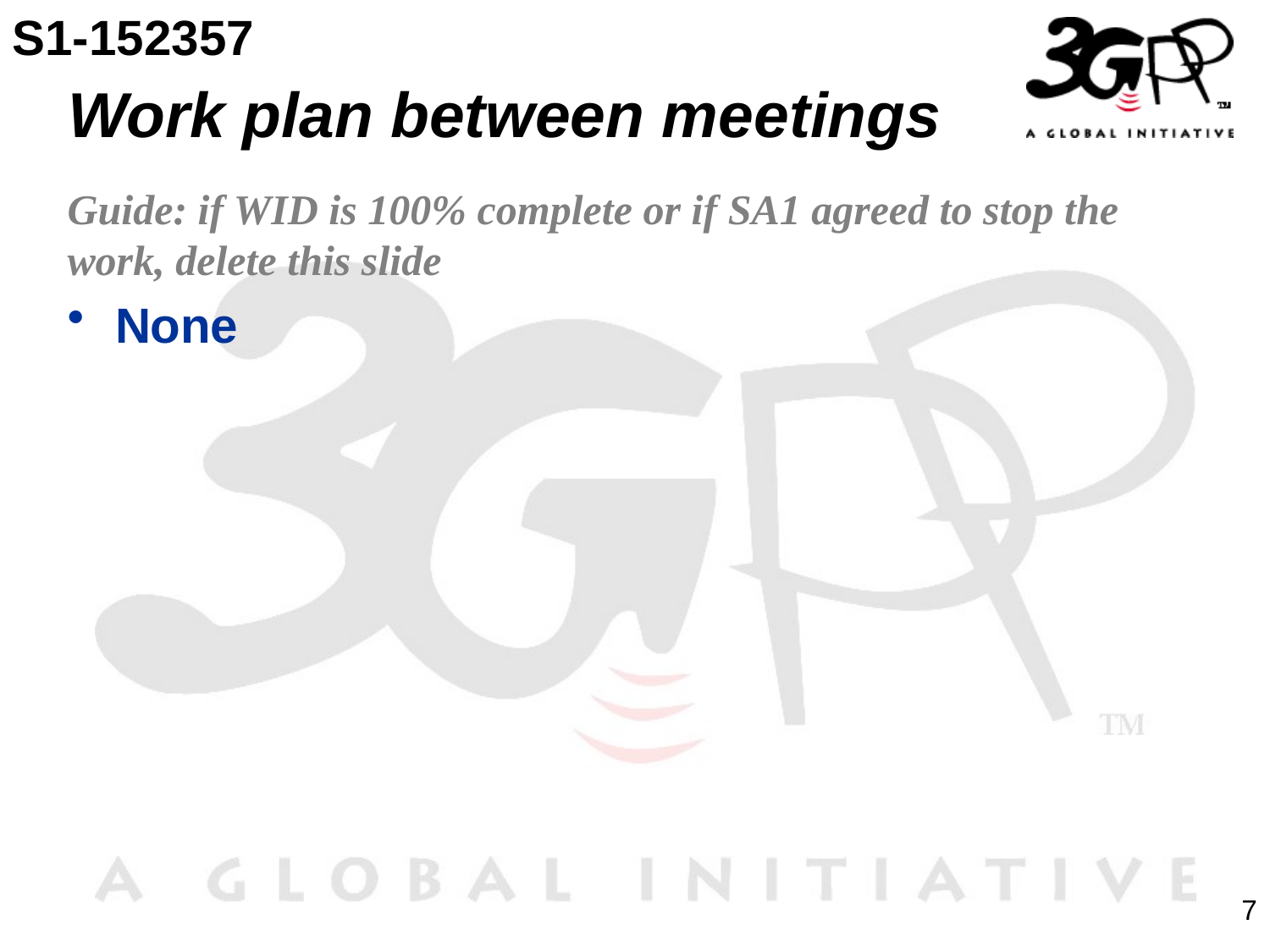

S1-152357
# Work plan between meetings
Guide: if WID is 100% complete or if SA1 agreed to stop the work, delete this slide
None
7